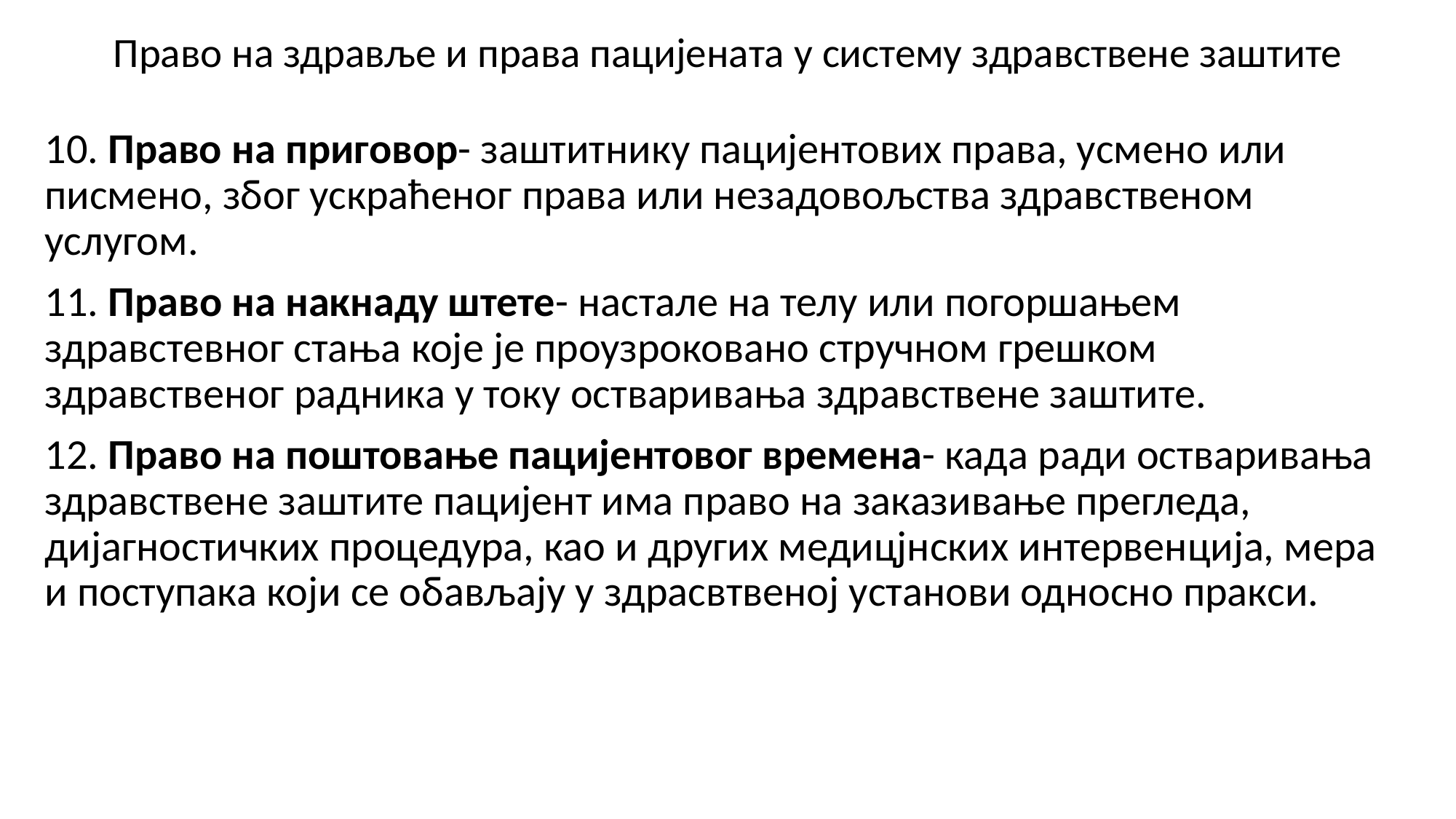

# Право на здравље и права пацијената у систему здравствене заштите
10. Право на приговор- заштитнику пацијентових права, усмено или писмено, због ускраћеног права или незадовољства здравственом услугом.
11. Право на накнаду штете- настале на телу или погоршањем здравстевног стања које је проузроковано стручном грешком здравственог радника у току остваривања здравствене заштите.
12. Право на поштовање пацијентовог времена- када ради остваривања здравствене заштите пацијент има право на заказивање прегледа, дијагностичких процедура, као и других медицјнских интервенција, мера и поступака који се обављају у здрасвтвеној установи односно пракси.